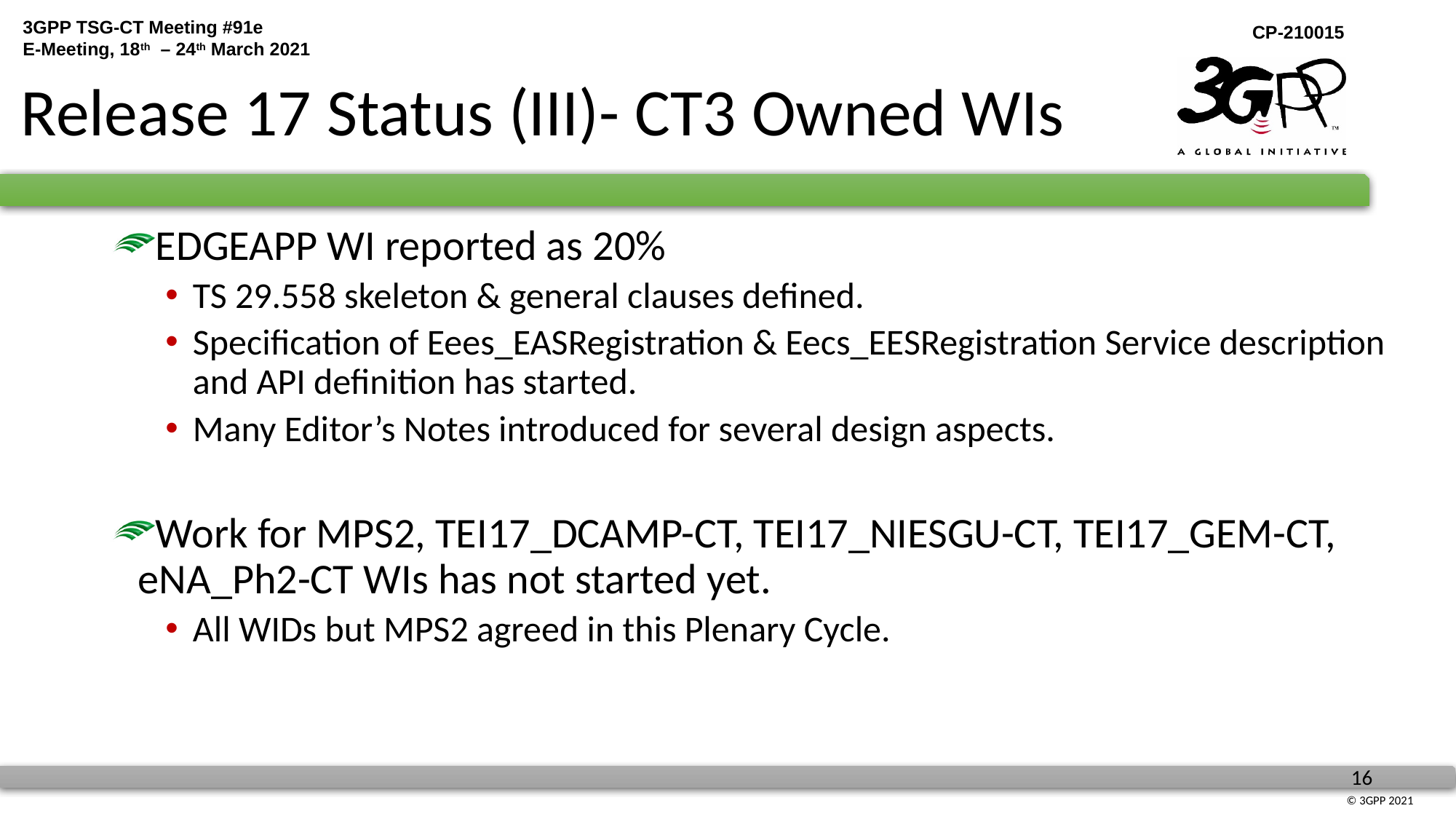

# Release 17 Status (III)- CT3 Owned WIs
EDGEAPP WI reported as 20%
TS 29.558 skeleton & general clauses defined.
Specification of Eees_EASRegistration & Eecs_EESRegistration Service description and API definition has started.
Many Editor’s Notes introduced for several design aspects.

Work for MPS2, TEI17_DCAMP-CT, TEI17_NIESGU-CT, TEI17_GEM-CT, eNA_Ph2-CT WIs has not started yet.
All WIDs but MPS2 agreed in this Plenary Cycle.